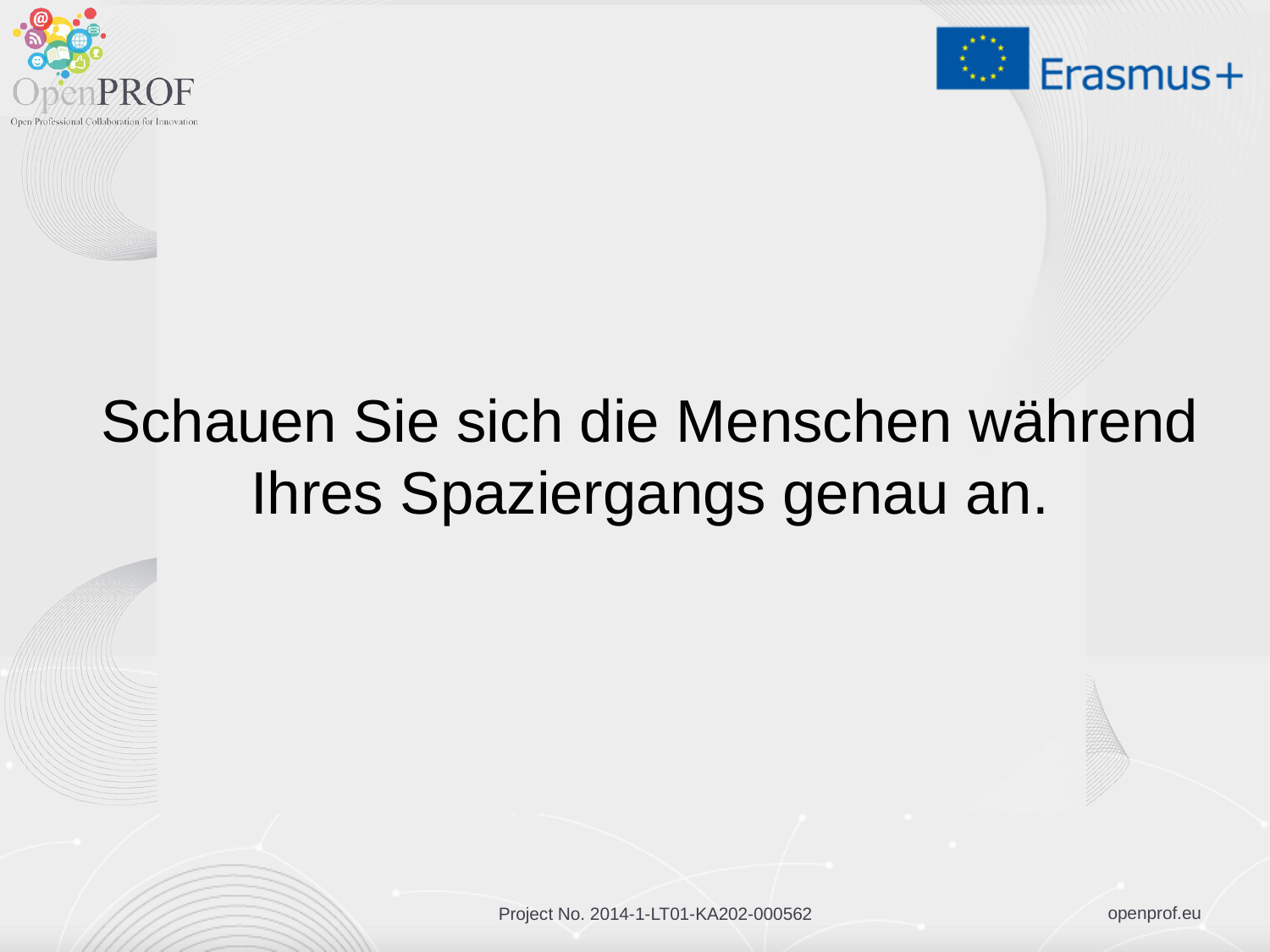

Schauen Sie sich die Menschen während Ihres Spaziergangs genau an.